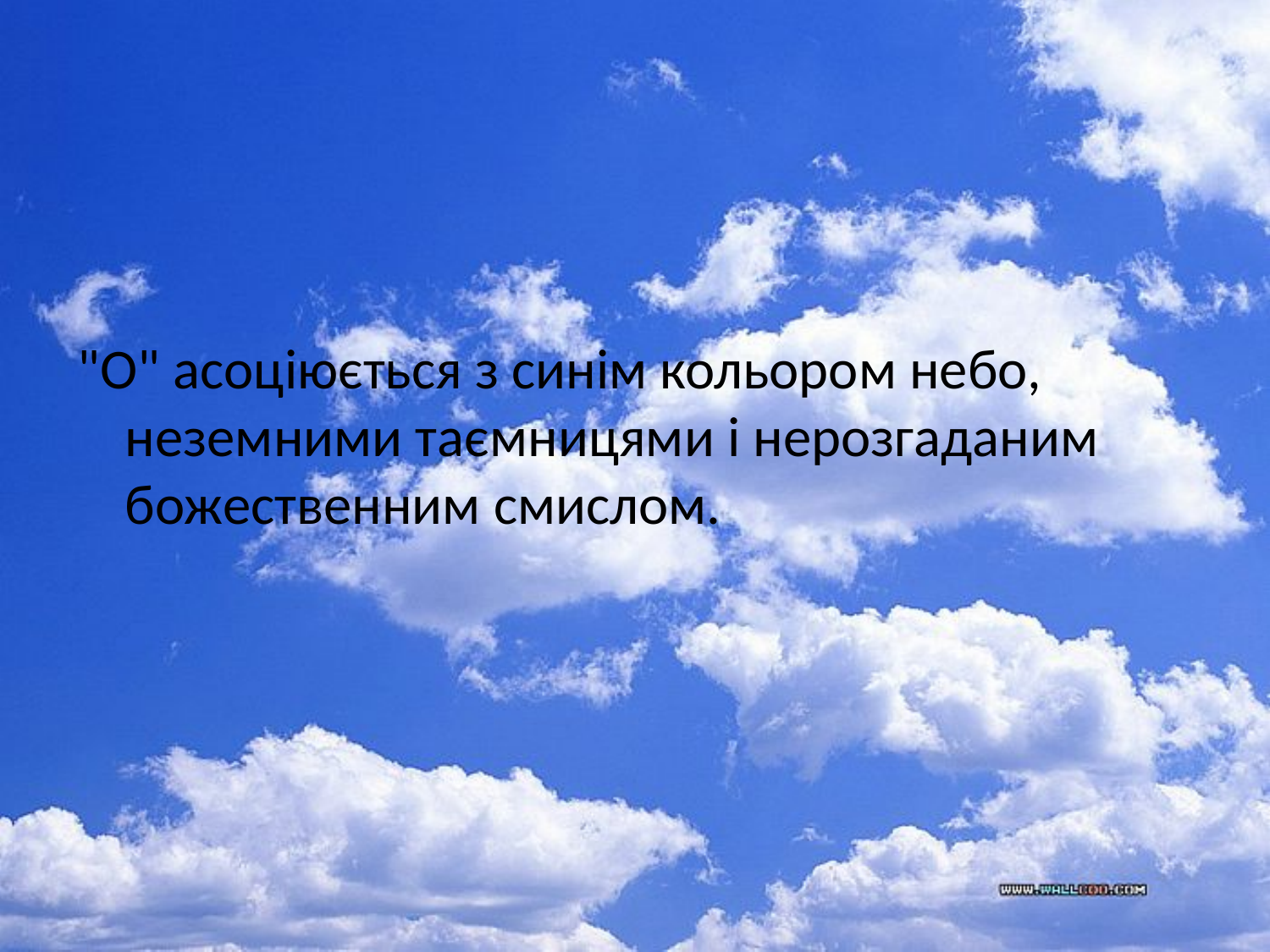

"О" асоціюється з синім кольором небо, неземними таємницями і нерозгаданим божественним смислом.